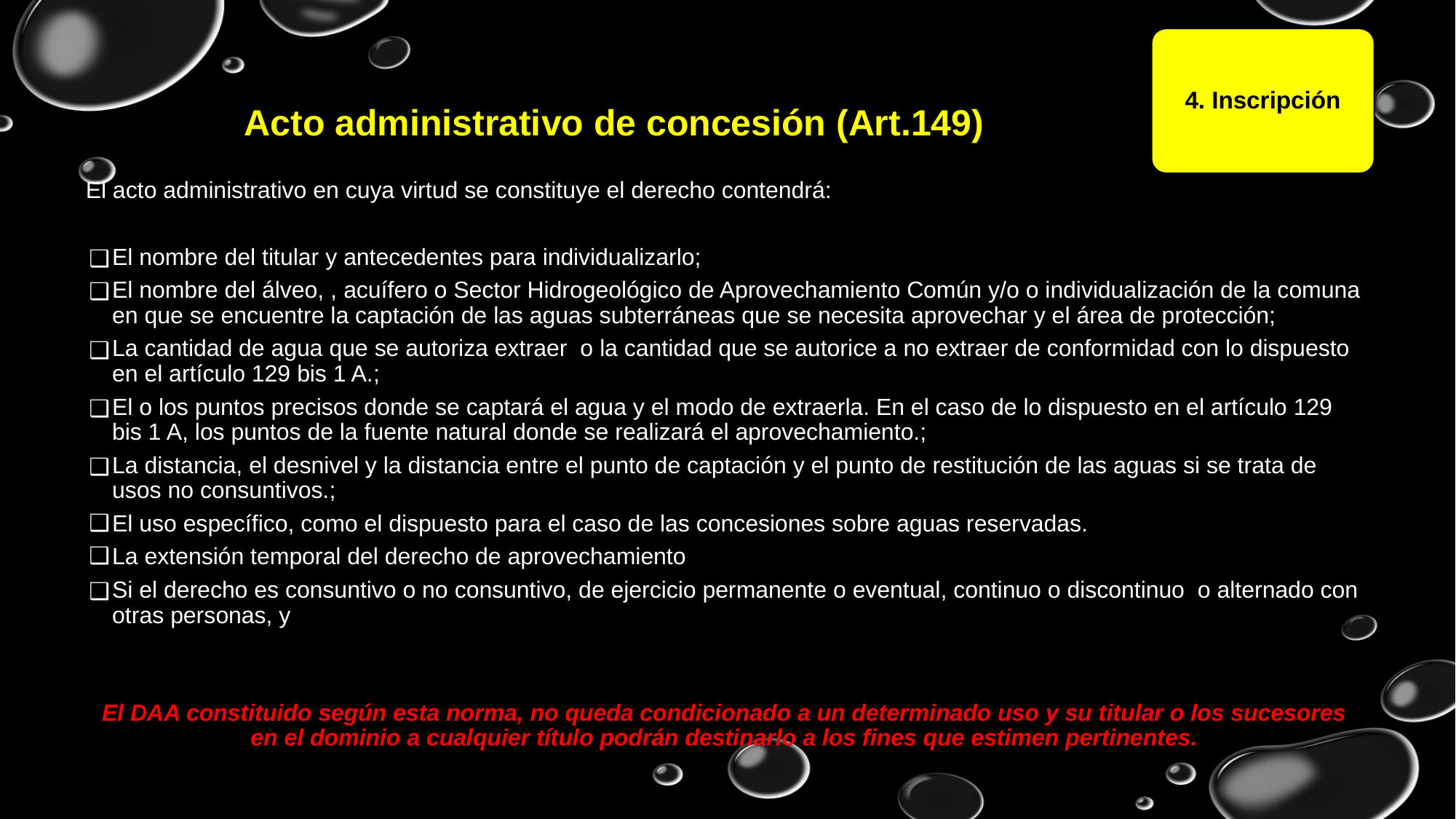

4. Inscripción
# Acto administrativo de concesión (Art.149)
El acto administrativo en cuya virtud se constituye el derecho contendrá:

El nombre del titular y antecedentes para individualizarlo;
El nombre del álveo, , acuífero o Sector Hidrogeológico de Aprovechamiento Común y/o o individualización de la comuna en que se encuentre la captación de las aguas subterráneas que se necesita aprovechar y el área de protección;
La cantidad de agua que se autoriza extraer  o la cantidad que se autorice a no extraer de conformidad con lo dispuesto en el artículo 129 bis 1 A.;
El o los puntos precisos donde se captará el agua y el modo de extraerla. En el caso de lo dispuesto en el artículo 129 bis 1 A, los puntos de la fuente natural donde se realizará el aprovechamiento.;
La distancia, el desnivel y la distancia entre el punto de captación y el punto de restitución de las aguas si se trata de usos no consuntivos.;
El uso específico, como el dispuesto para el caso de las concesiones sobre aguas reservadas.
La extensión temporal del derecho de aprovechamiento
Si el derecho es consuntivo o no consuntivo, de ejercicio permanente o eventual, continuo o discontinuo  o alternado con otras personas, y

El DAA constituido según esta norma, no queda condicionado a un determinado uso y su titular o los sucesores en el dominio a cualquier título podrán destinarlo a los fines que estimen pertinentes.